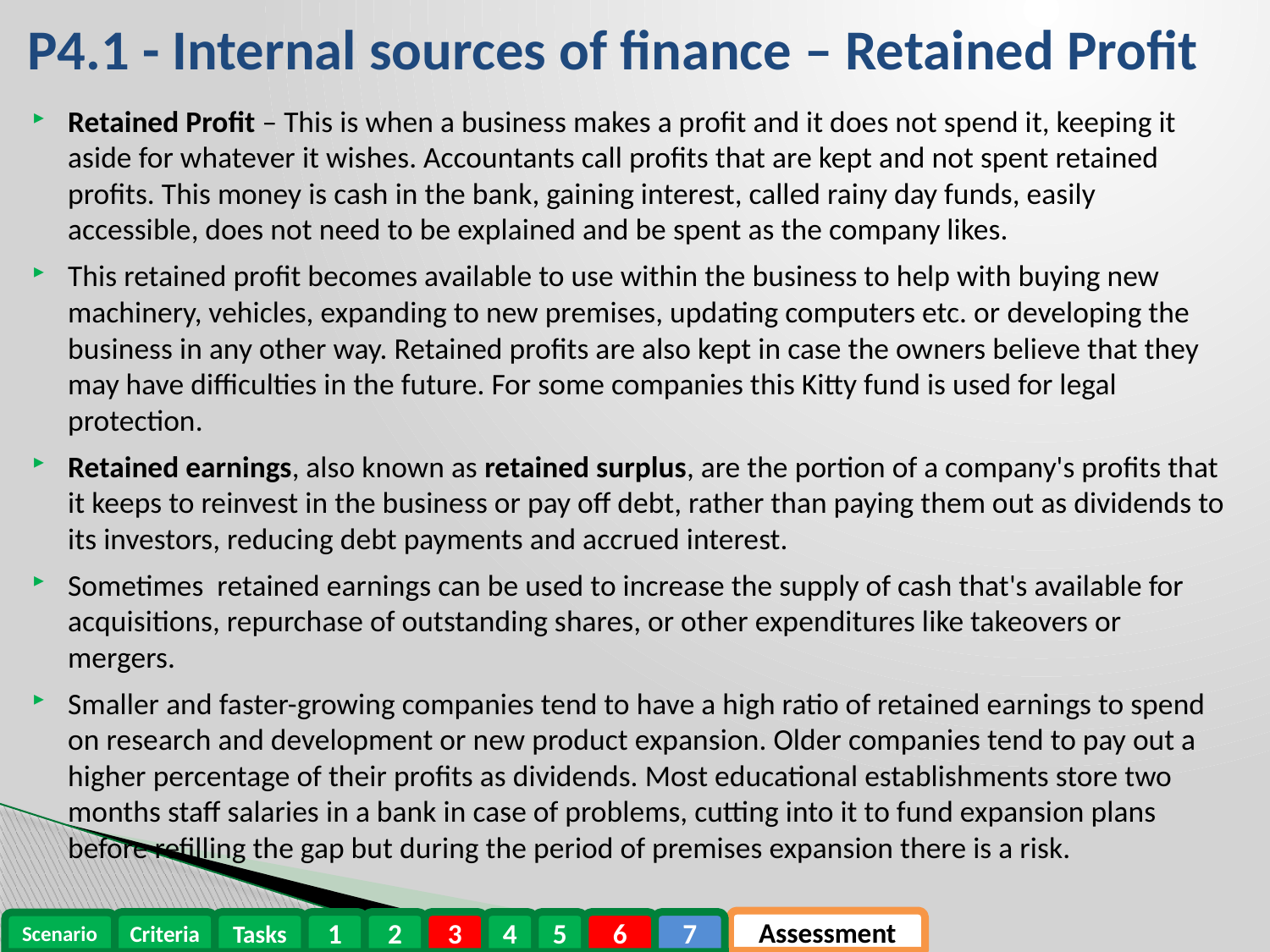

P4.1 - Internal sources of finance – Retained Profit
Retained Profit – This is when a business makes a profit and it does not spend it, keeping it aside for whatever it wishes. Accountants call profits that are kept and not spent retained profits. This money is cash in the bank, gaining interest, called rainy day funds, easily accessible, does not need to be explained and be spent as the company likes.
This retained profit becomes available to use within the business to help with buying new machinery, vehicles, expanding to new premises, updating computers etc. or developing the business in any other way. Retained profits are also kept in case the owners believe that they may have difficulties in the future. For some companies this Kitty fund is used for legal protection.
Retained earnings, also known as retained surplus, are the portion of a company's profits that it keeps to reinvest in the business or pay off debt, rather than paying them out as dividends to its investors, reducing debt payments and accrued interest.
Sometimes  retained earnings can be used to increase the supply of cash that's available for acquisitions, repurchase of outstanding shares, or other expenditures like takeovers or mergers.
Smaller and faster-growing companies tend to have a high ratio of retained earnings to spend on research and development or new product expansion. Older companies tend to pay out a higher percentage of their profits as dividends. Most educational establishments store two months staff salaries in a bank in case of problems, cutting into it to fund expansion plans before refilling the gap but during the period of premises expansion there is a risk.